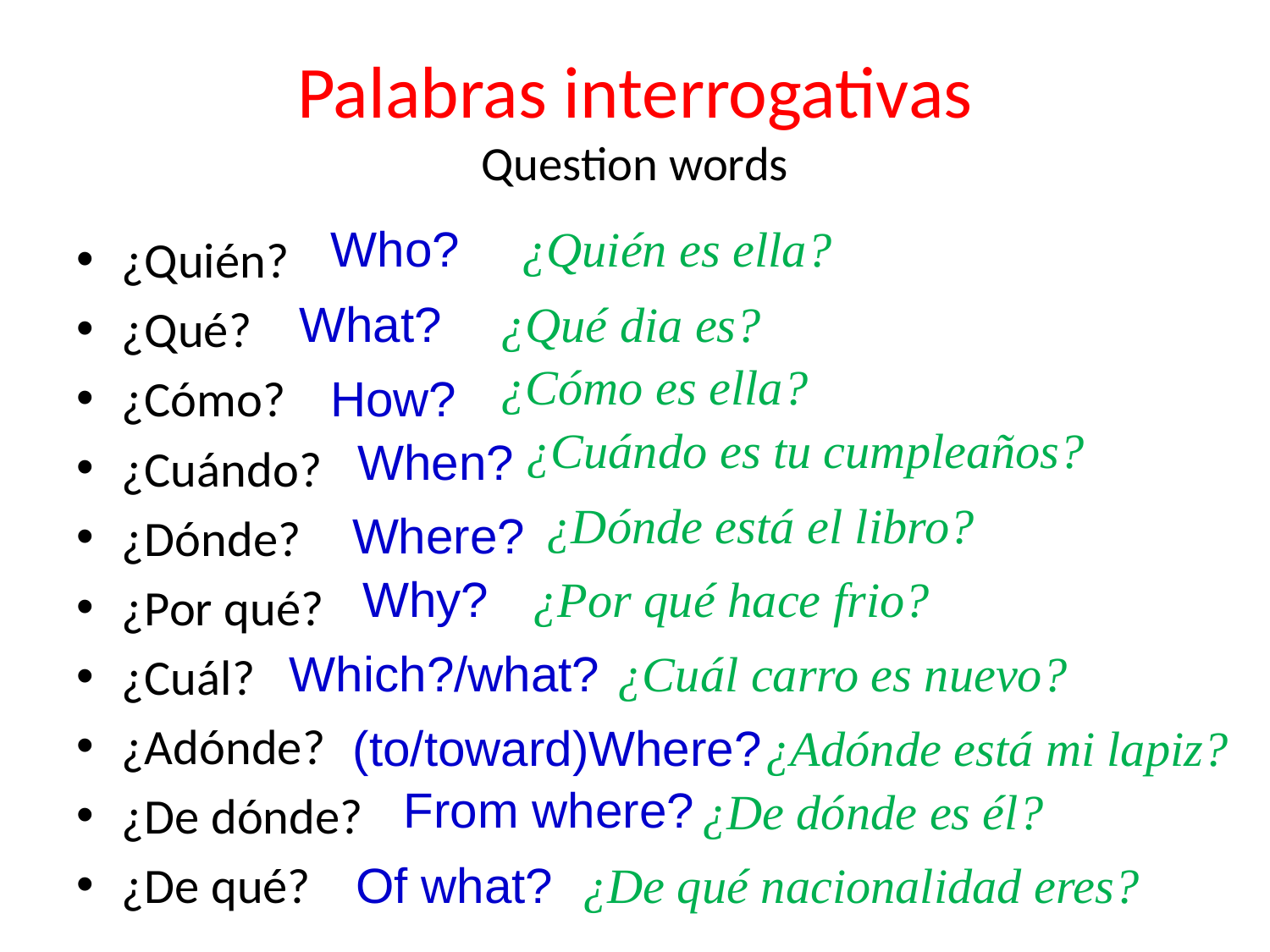

# Palabras interrogativas Question words
Who?
¿Quién es ella?
¿Quién?
¿Qué?
¿Cómo?
¿Cuándo?
¿Dónde?
¿Por qué?
¿Cuál?
¿Adónde?
¿De dónde?
¿De qué?

What?
¿Qué dia es?
¿Cómo es ella?
How?
¿Cuándo es tu cumpleaños?
When?
¿Dónde está el libro?
Where?
Why?
¿Por qué hace frio?
Which?/what?
¿Cuál carro es nuevo?
(to/toward)Where?
¿Adónde está mi lapiz?
 From where?
¿De dónde es él?
 Of what?
¿De qué nacionalidad eres?